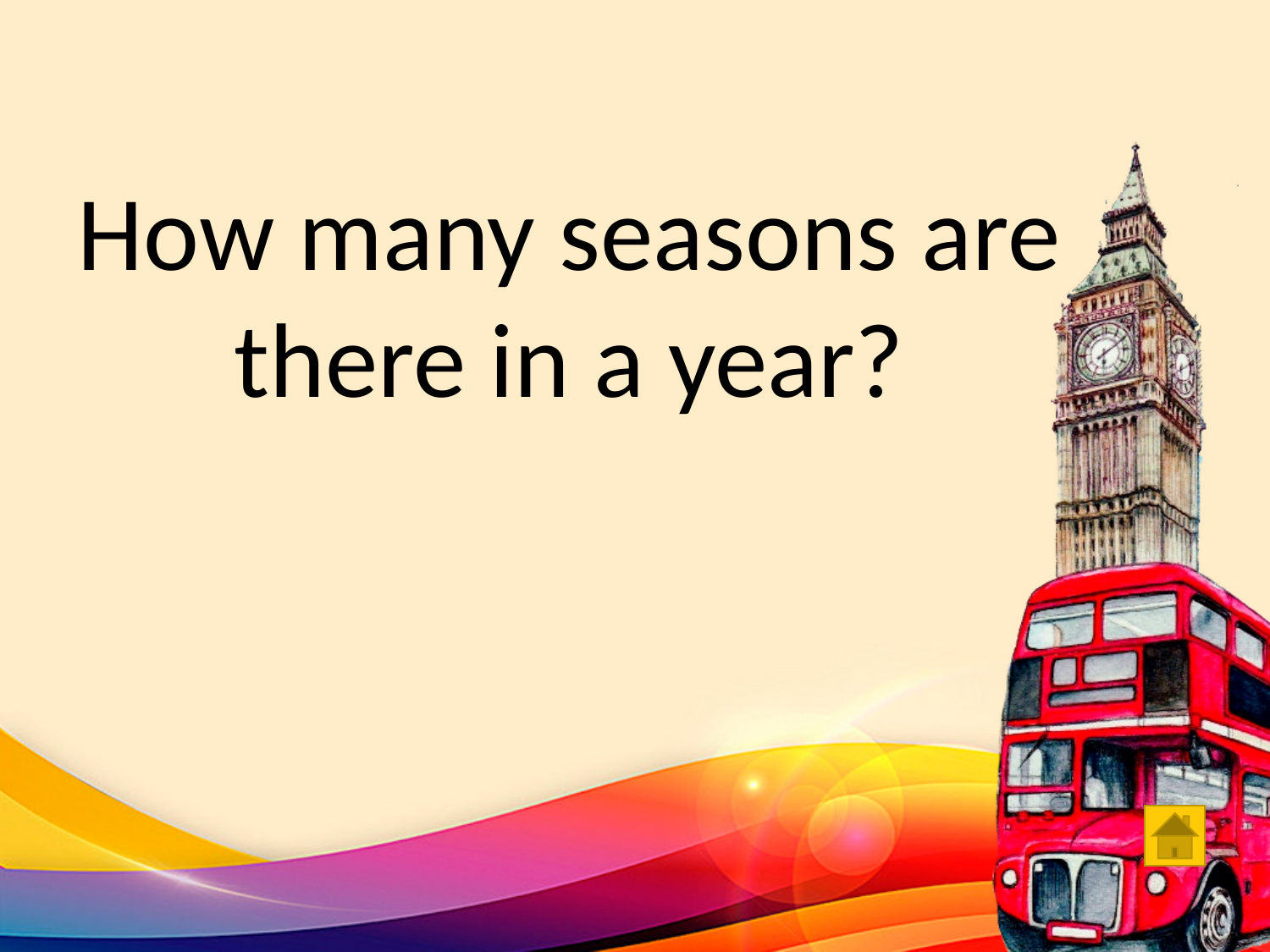

How many seasons are there in a year?